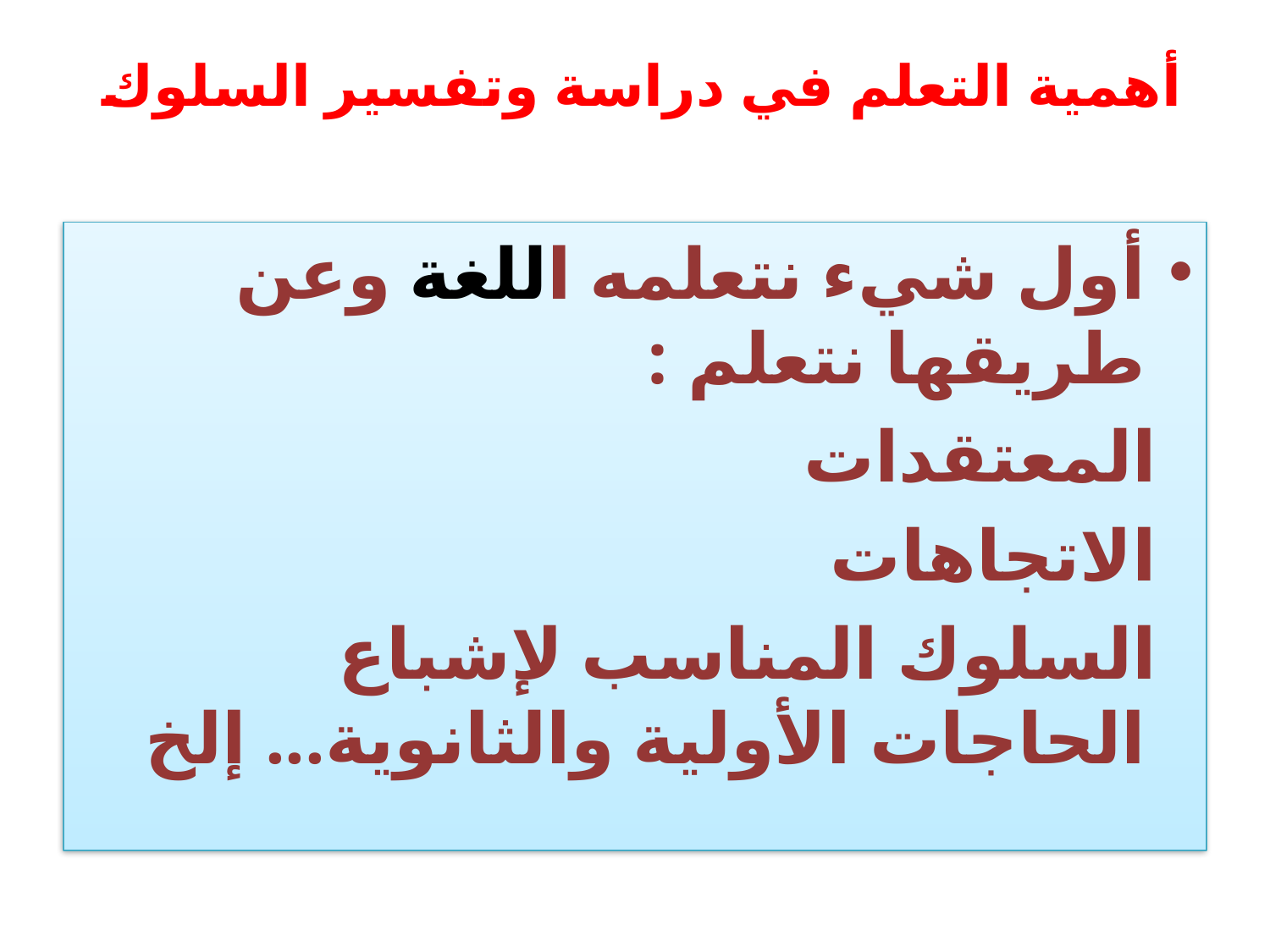

# أهمية التعلم في دراسة وتفسير السلوك
أول شيء نتعلمه اللغة وعن طريقها نتعلم :
  المعتقدات
  الاتجاهات
  السلوك المناسب لإشباع الحاجات الأولية والثانوية... إلخ